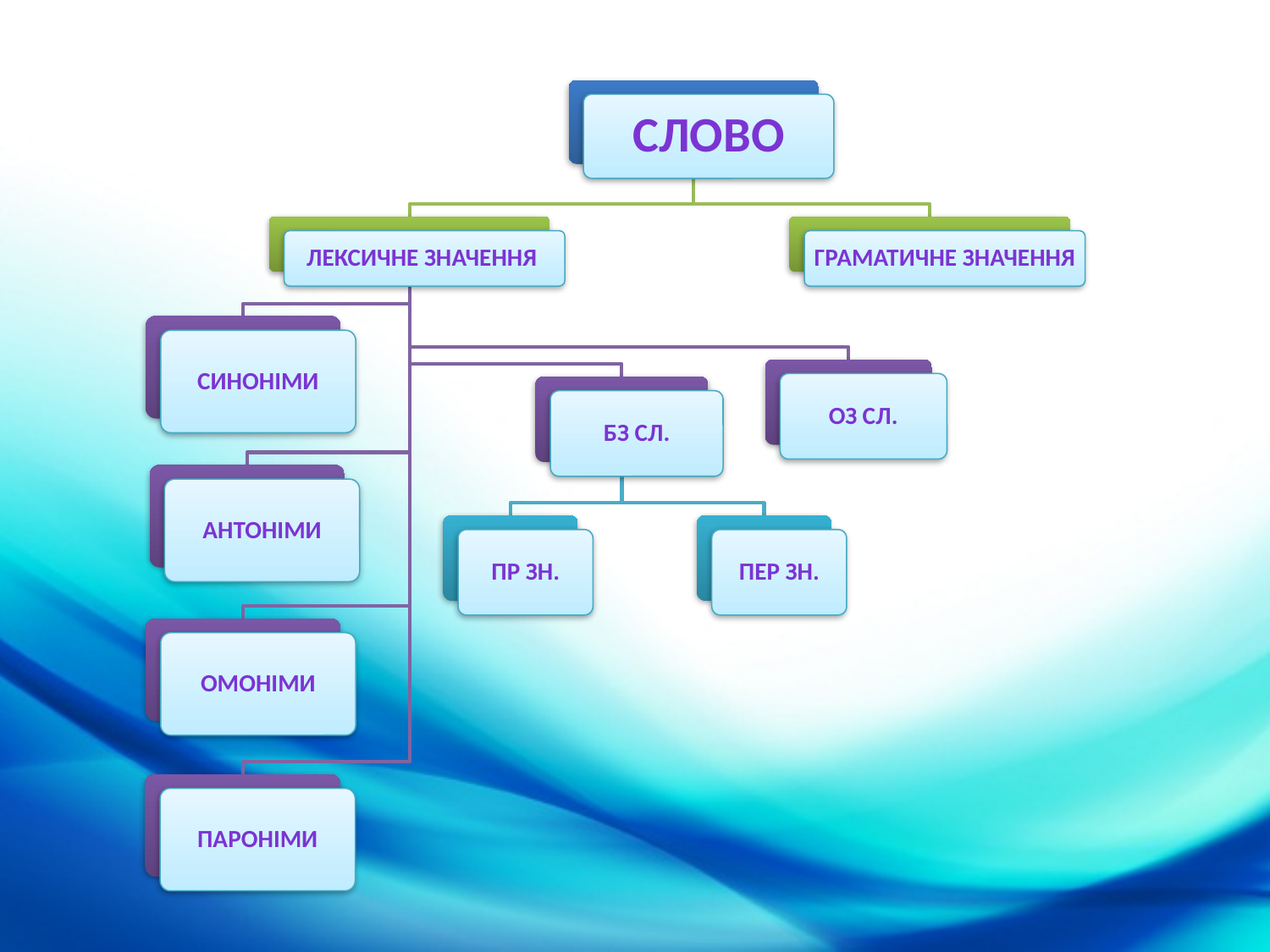

слово
Лексичне значення
пароніми
БЗ сл.
ПЕР зн.
ПР зн.
антоніми
омоніми
синоніми
ОЗ сл.
Граматичне значення